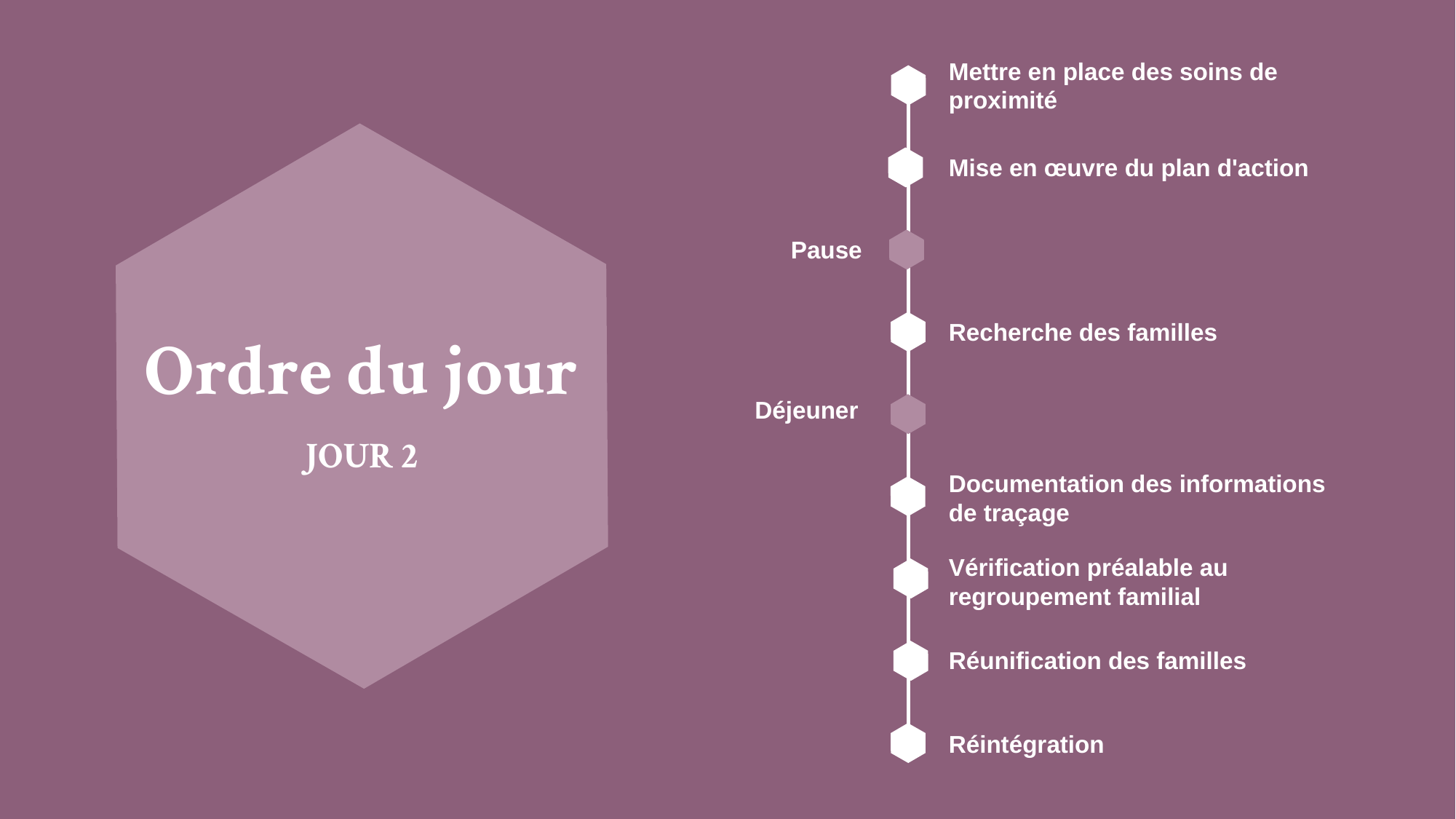

Mettre en place des soins de proximité

Mise en œuvre du plan d'action

Pause

Recherche des familles

# Ordre du jour JOUR 2
Déjeuner

Documentation des informations de traçage

Vérification préalable au regroupement familial

Réunification des familles

Réintégration